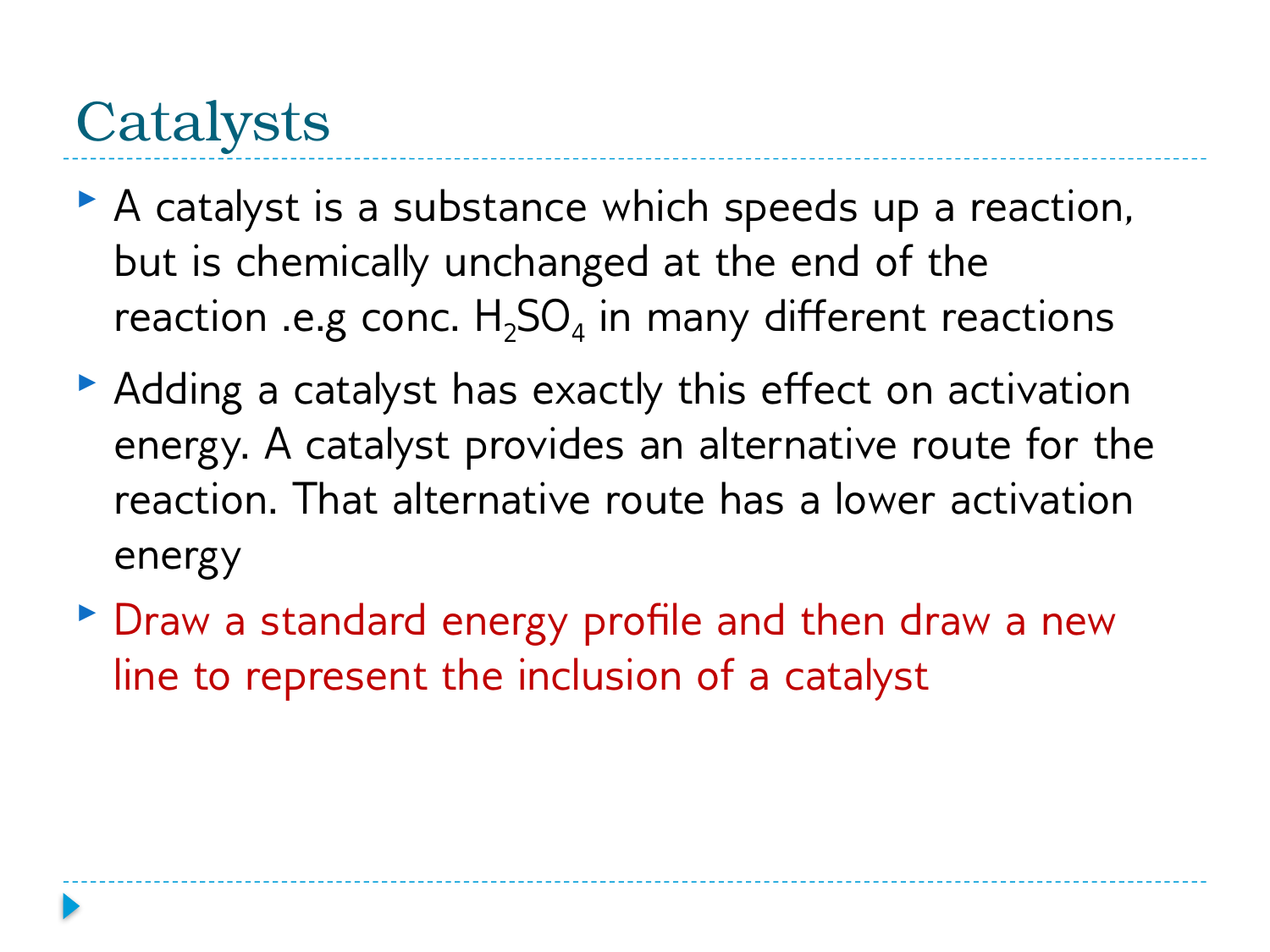

# Catalysts
A catalyst is a substance which speeds up a reaction, but is chemically unchanged at the end of the reaction .e.g conc. H2SO4 in many different reactions
Adding a catalyst has exactly this effect on activation energy. A catalyst provides an alternative route for the reaction. That alternative route has a lower activation energy
Draw a standard energy profile and then draw a new line to represent the inclusion of a catalyst